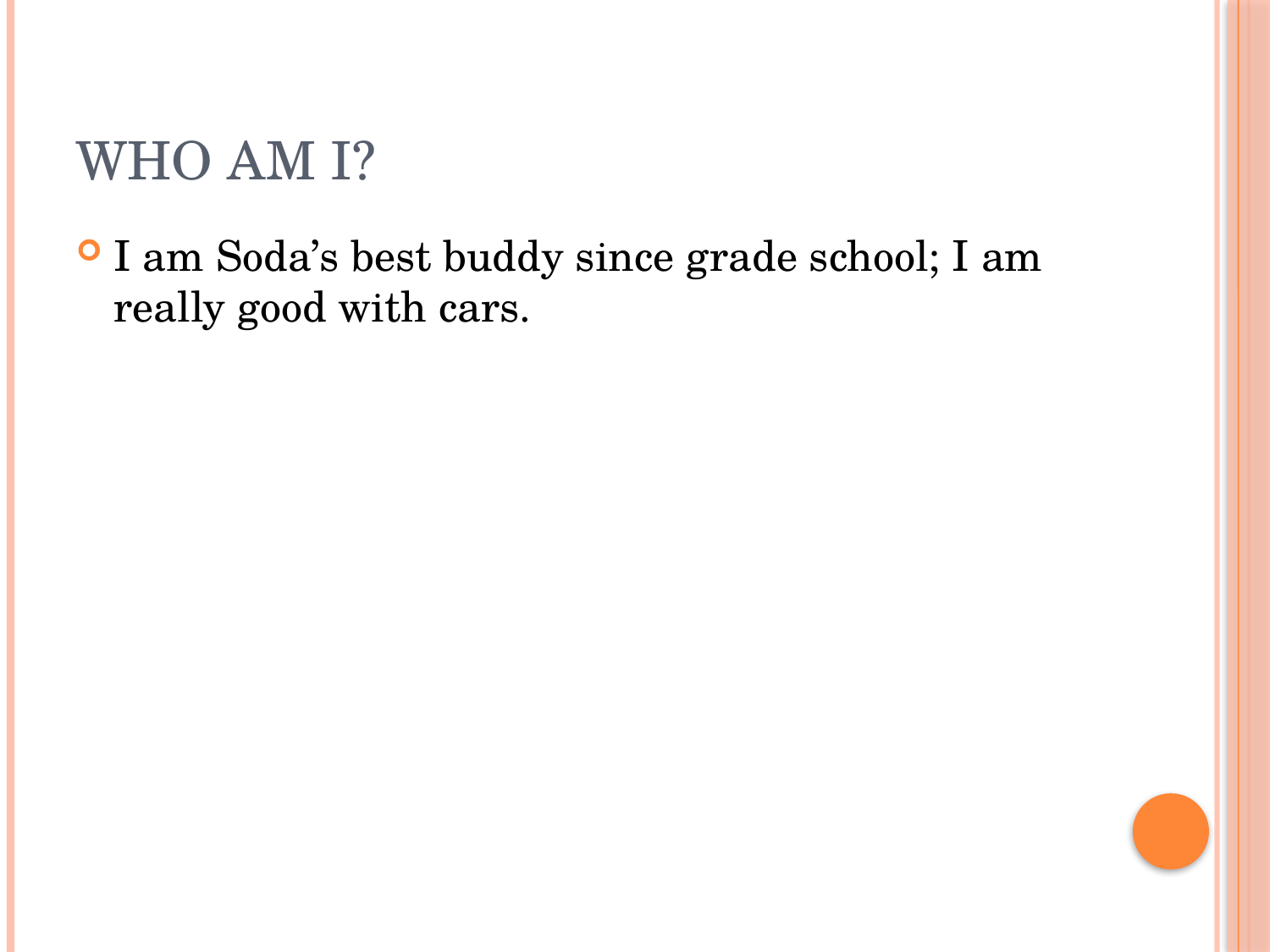

# Who Am I?
I am Soda’s best buddy since grade school; I am really good with cars.